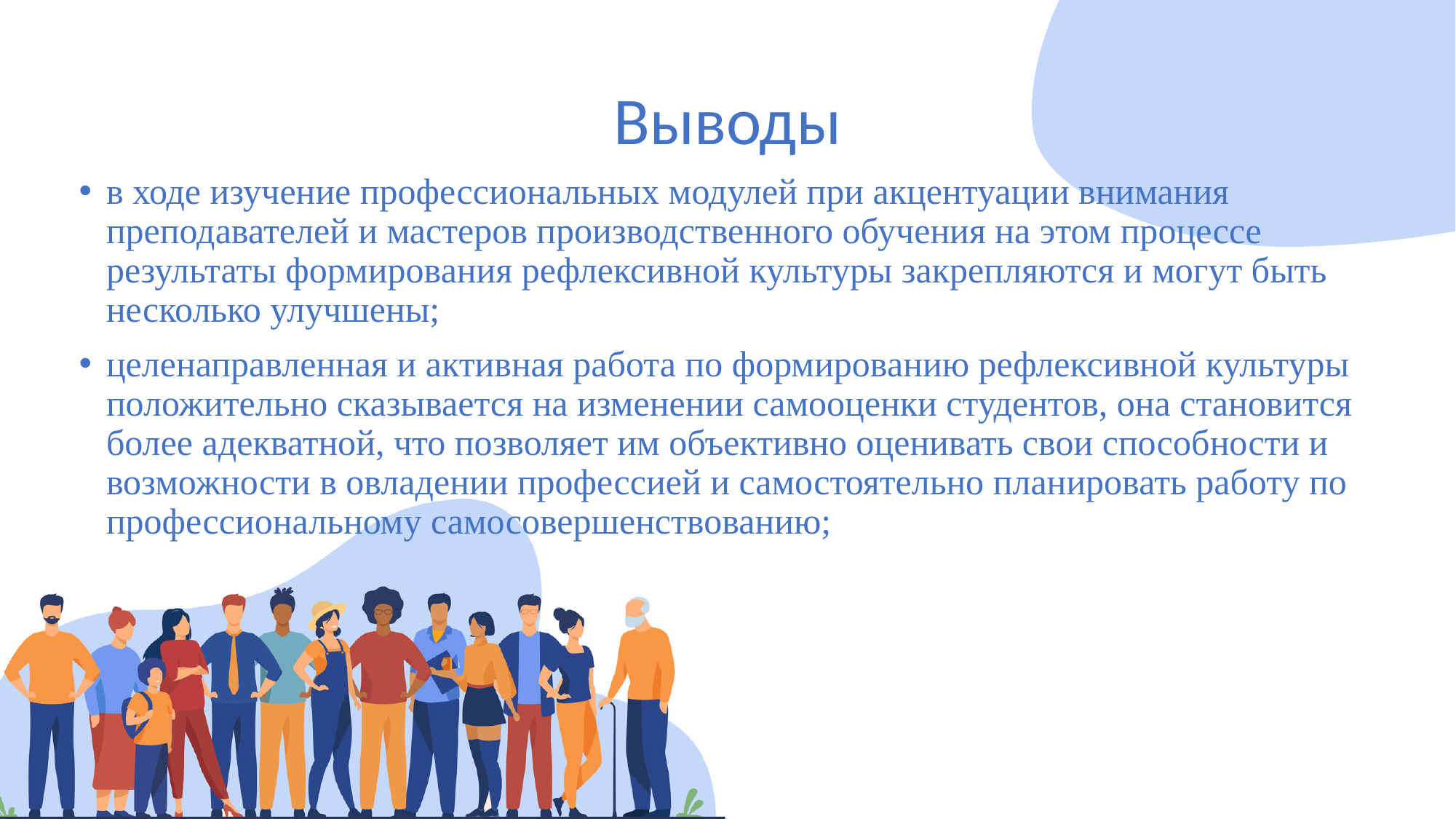

# Выводы
в ходе изучение профессиональных модулей при акцентуации внимания преподавателей и мастеров производственного обучения на этом процессе результаты формирования рефлексивной культуры закрепляются и могут быть несколько улучшены;
целенаправленная и активная работа по формированию рефлексивной культуры положительно сказывается на изменении самооценки студентов, она становится более адекватной, что позволяет им объективно оценивать свои способности и возможности в овладении профессией и самостоятельно планировать работу по профессиональному самосовершенствованию;